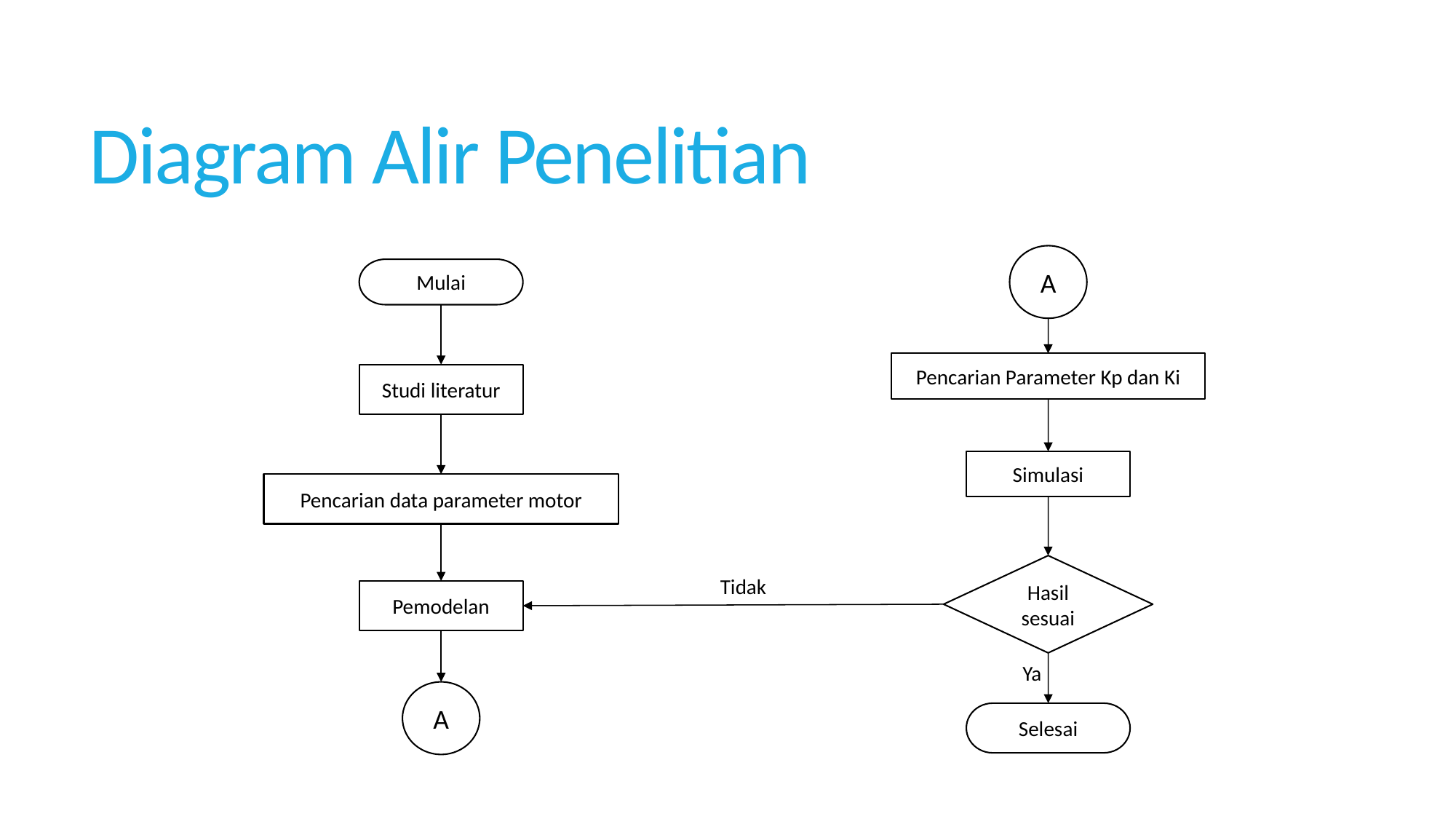

# Diagram Alir Penelitian
A
Mulai
Pencarian Parameter Kp dan Ki
Studi literatur
Simulasi
Pencarian data parameter motor
Hasil sesuai
Tidak
Pemodelan
Ya
A
Selesai